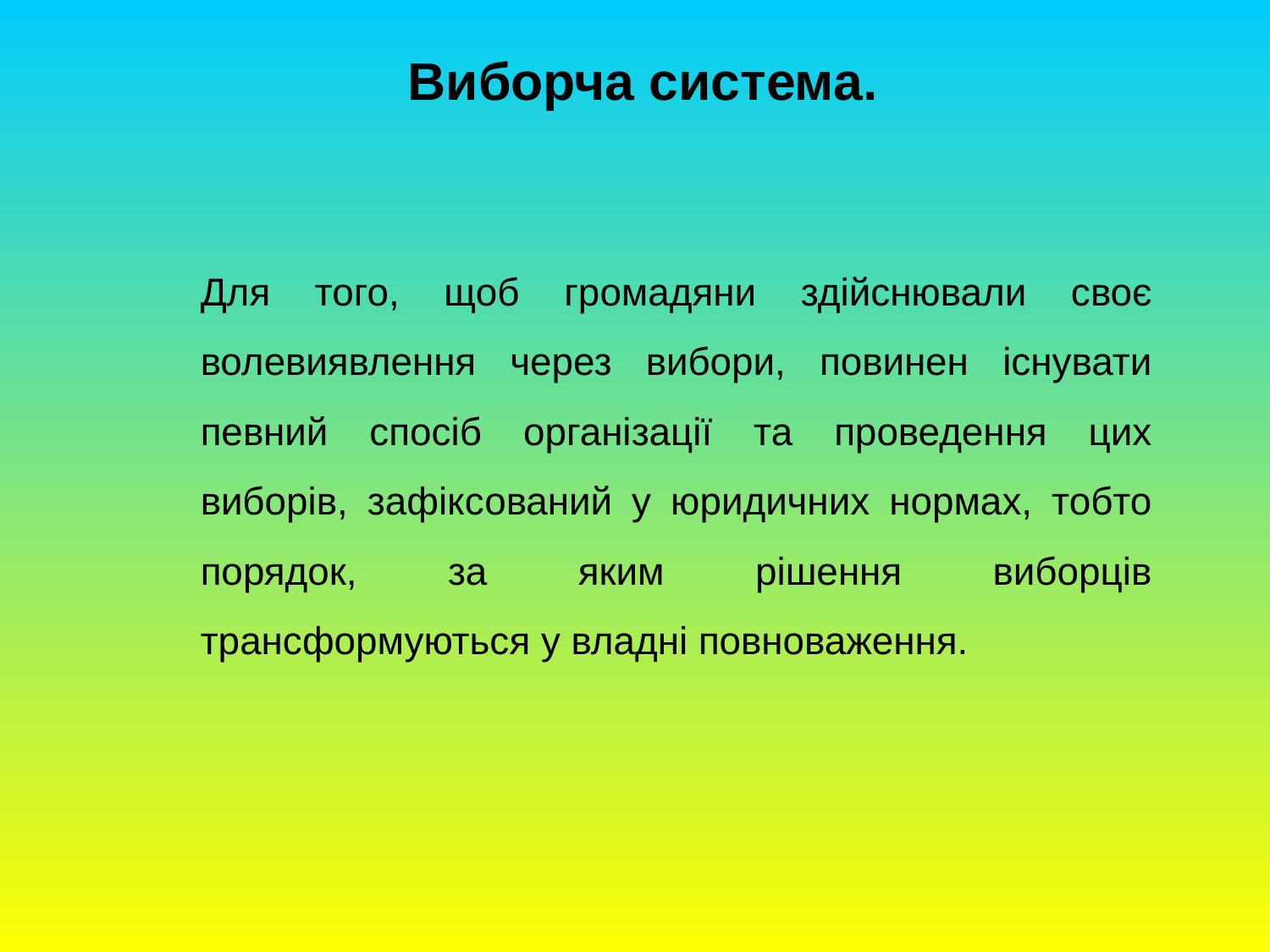

# Виборча система.

	Для того, щоб громадяни здійснювали своє волевиявлення через вибори, повинен існувати певний спосіб організації та проведення цих виборів, зафіксований у юридичних нормах, тобто порядок, за яким рішення виборців трансформуються у владні повноваження.